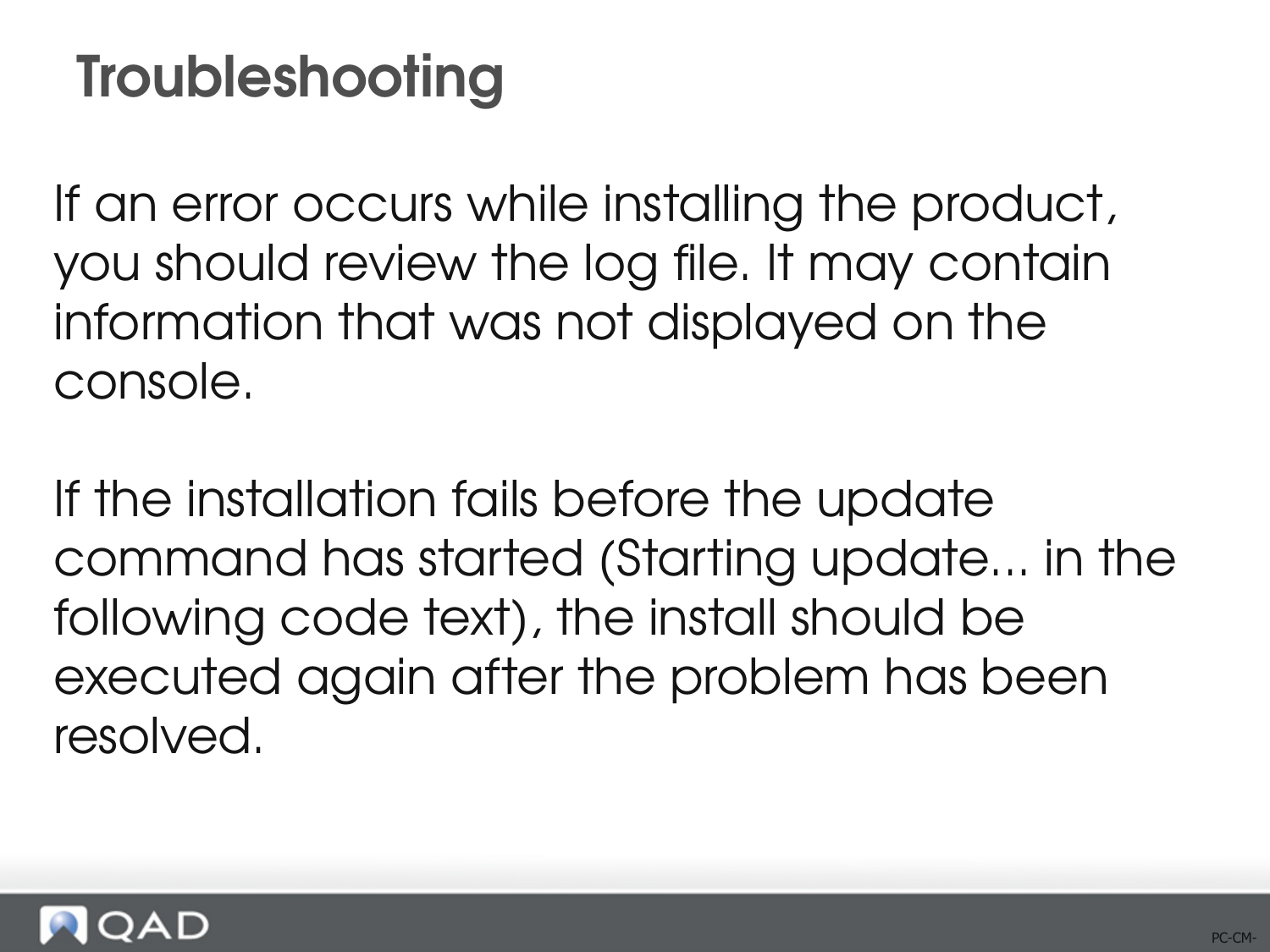

# Troubleshooting
If an error occurs while installing the product, you should review the log file. It may contain information that was not displayed on the console.

If the installation fails before the update command has started (Starting update... in the following code text), the install should be executed again after the problem has been resolved.
PC-CM-